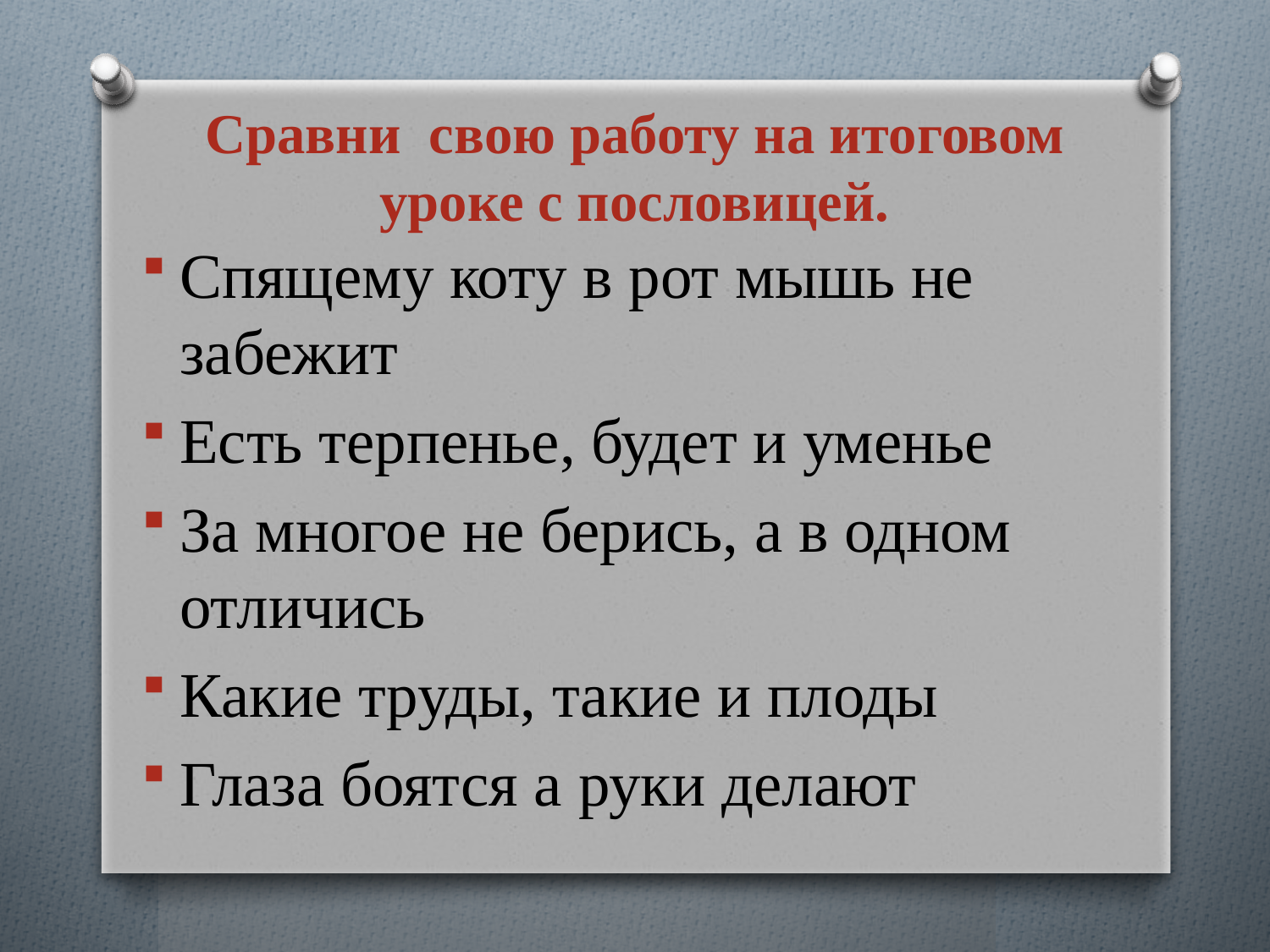

# Сравни  свою работу на итоговом уроке с пословицей.
Спящему коту в рот мышь не забежит
Есть терпенье, будет и уменье
За многое не берись, а в одном отличись
Какие труды, такие и плоды
Глаза боятся а руки делают